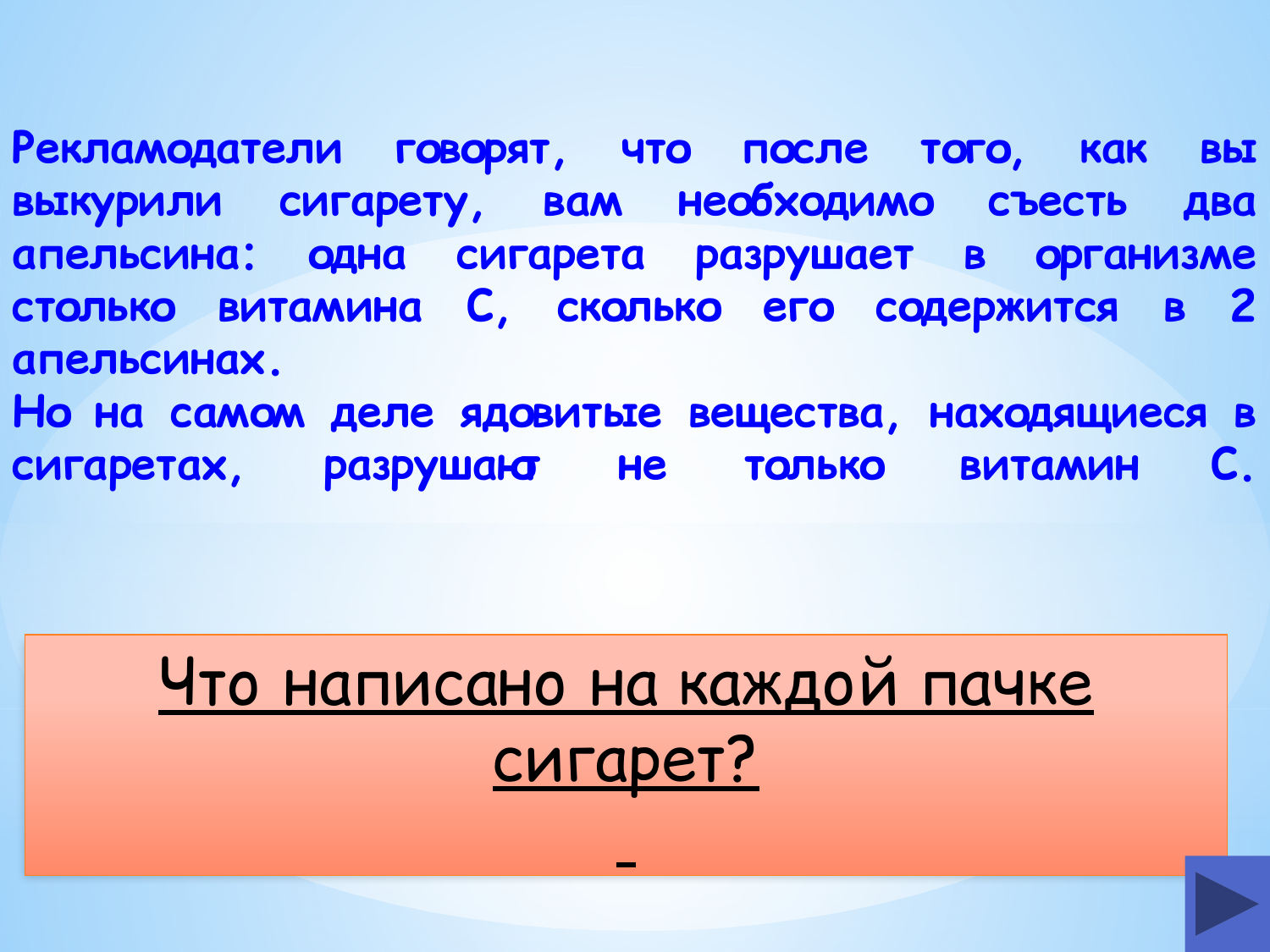

Рекламодатели говорят, что после того, как вы выкурили сигарету, вам необходимо съесть два апельсина: одна сигарета разрушает в организме столько витамина С, сколько его содержится в 2 апельсинах.
Но на самом деле ядовитые вещества, находящиеся в сигаретах, разрушают не только витамин С.
Что написано на каждой пачке сигарет?

#